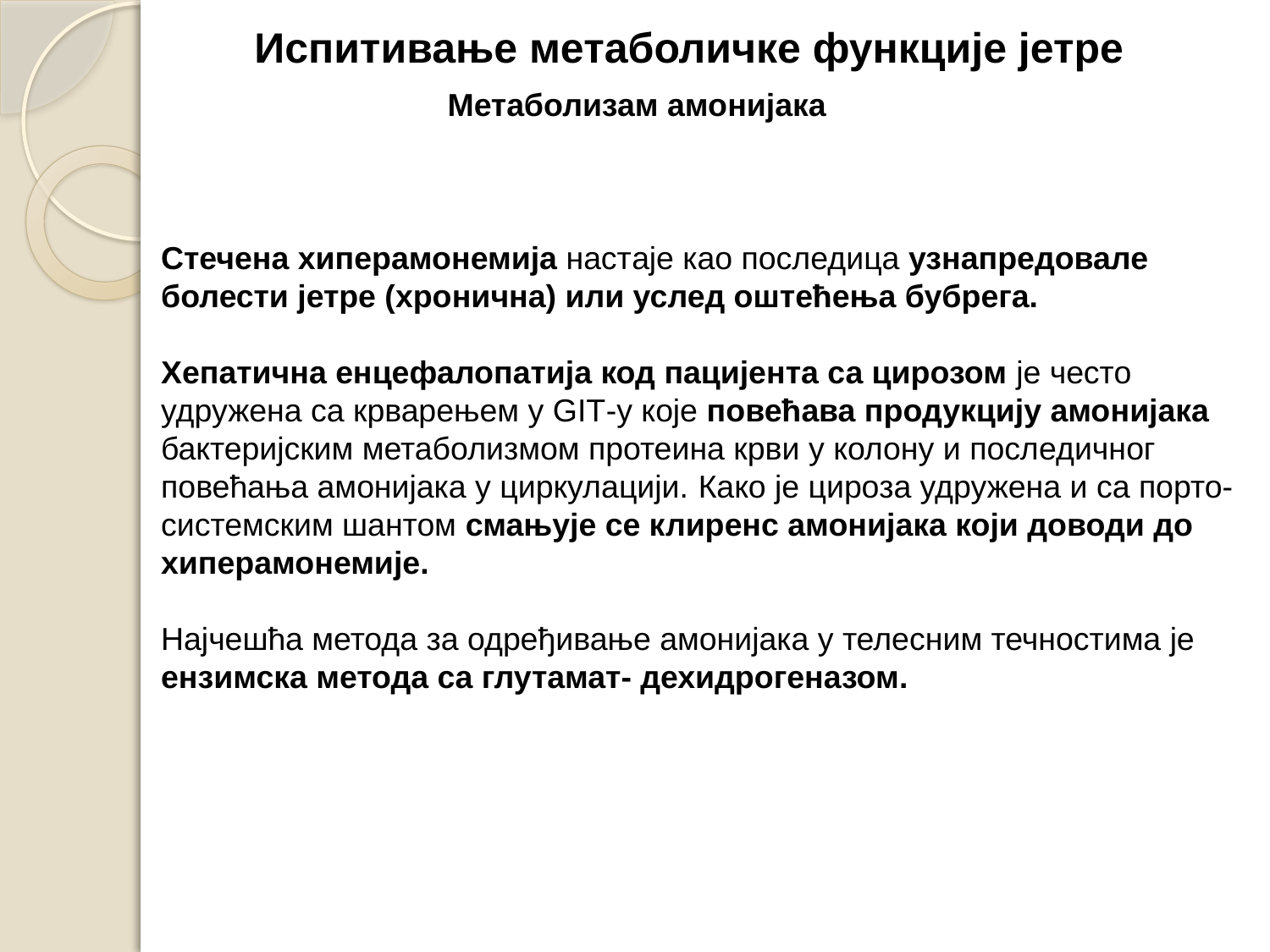

Испитивање метаболичке функције јетре
Метаболизам амонијака
Стечена хиперамонемија настаје као последица узнапредовале болести јетре (хронична) или услед оштећења бубрега.

Хепатична енцефалопатија код пацијента са цирозом је често удружена са крварењем у GIT-у које повећава продукцију амонијака бактеријским метаболизмом протеина крви у колону и последичног
повећања амонијака у циркулацији. Како је цироза удружена и са порто-системским шантом смањује се клиренс амонијака који доводи до
хиперамонемије.

Најчешћа метода за одређивање амонијака у телесним течностима је ензимска метода са глутамат- дехидрогеназом.